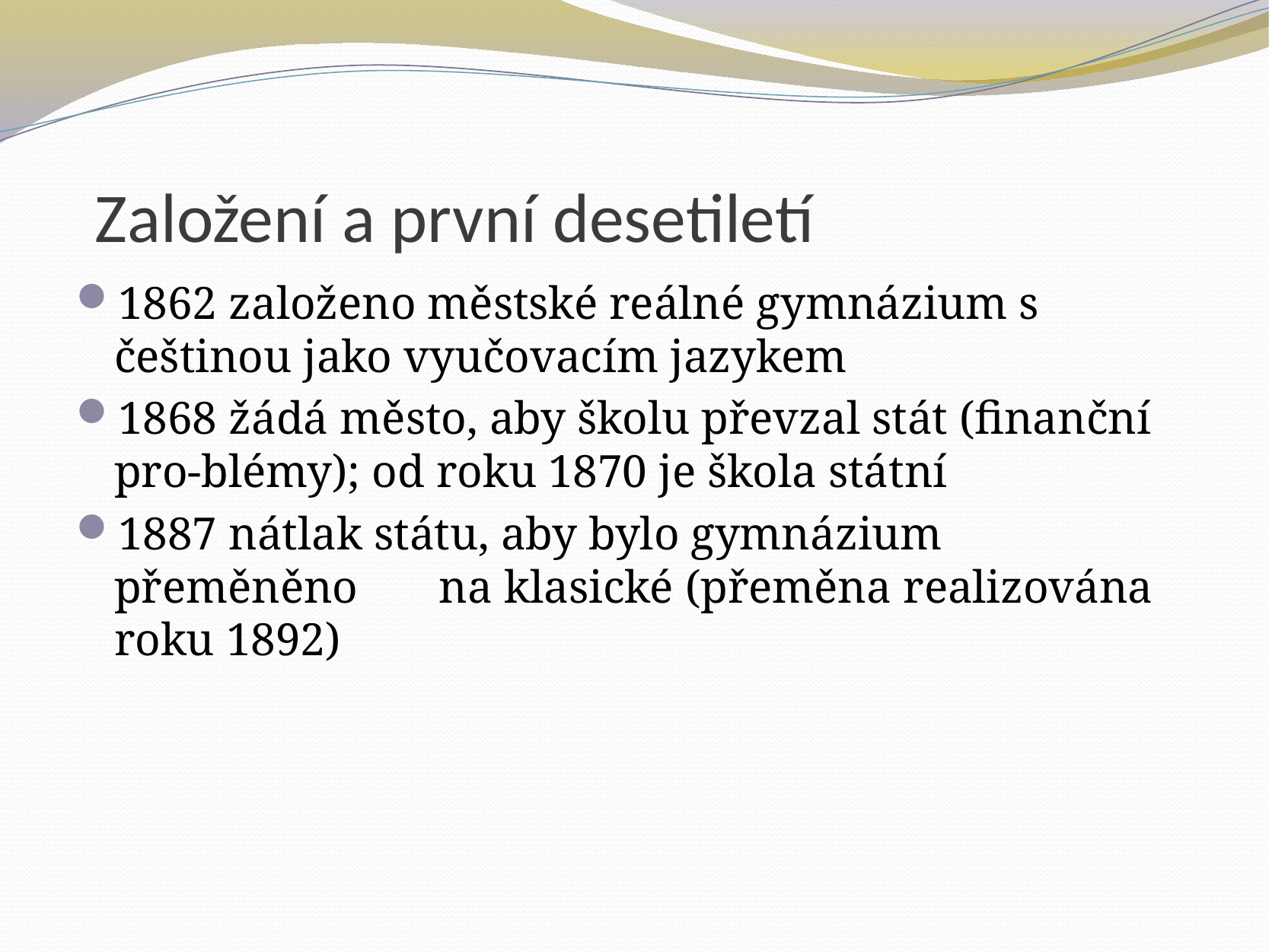

# Založení a první desetiletí
1862 založeno městské reálné gymnázium s češtinou jako vyučovacím jazykem
1868 žádá město, aby školu převzal stát (finanční pro-blémy); od roku 1870 je škola státní
1887 nátlak státu, aby bylo gymnázium přeměněno       na klasické (přeměna realizována roku 1892)